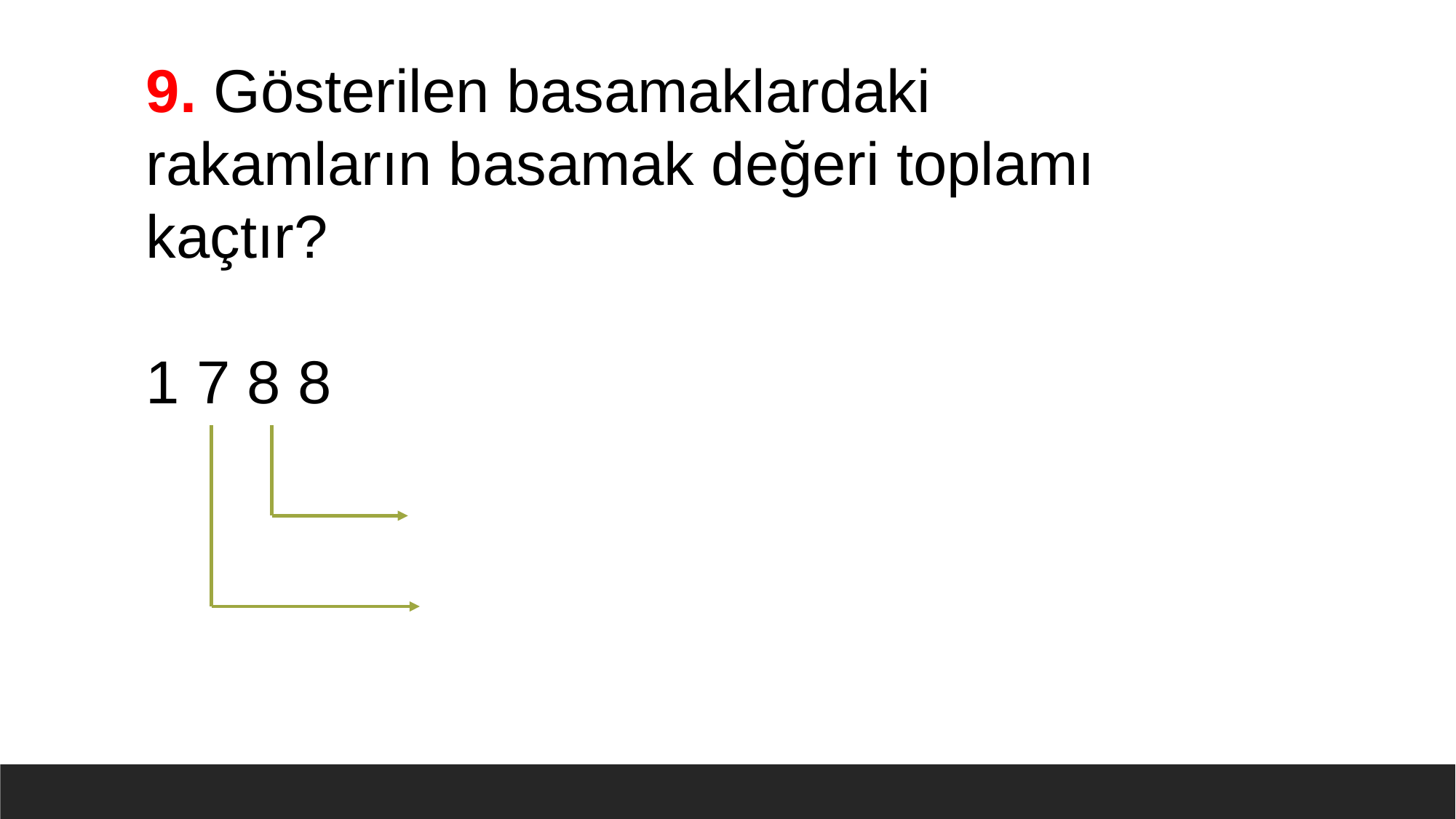

9. Gösterilen basamaklardaki rakamların basamak değeri toplamı kaçtır?

1 7 8 8